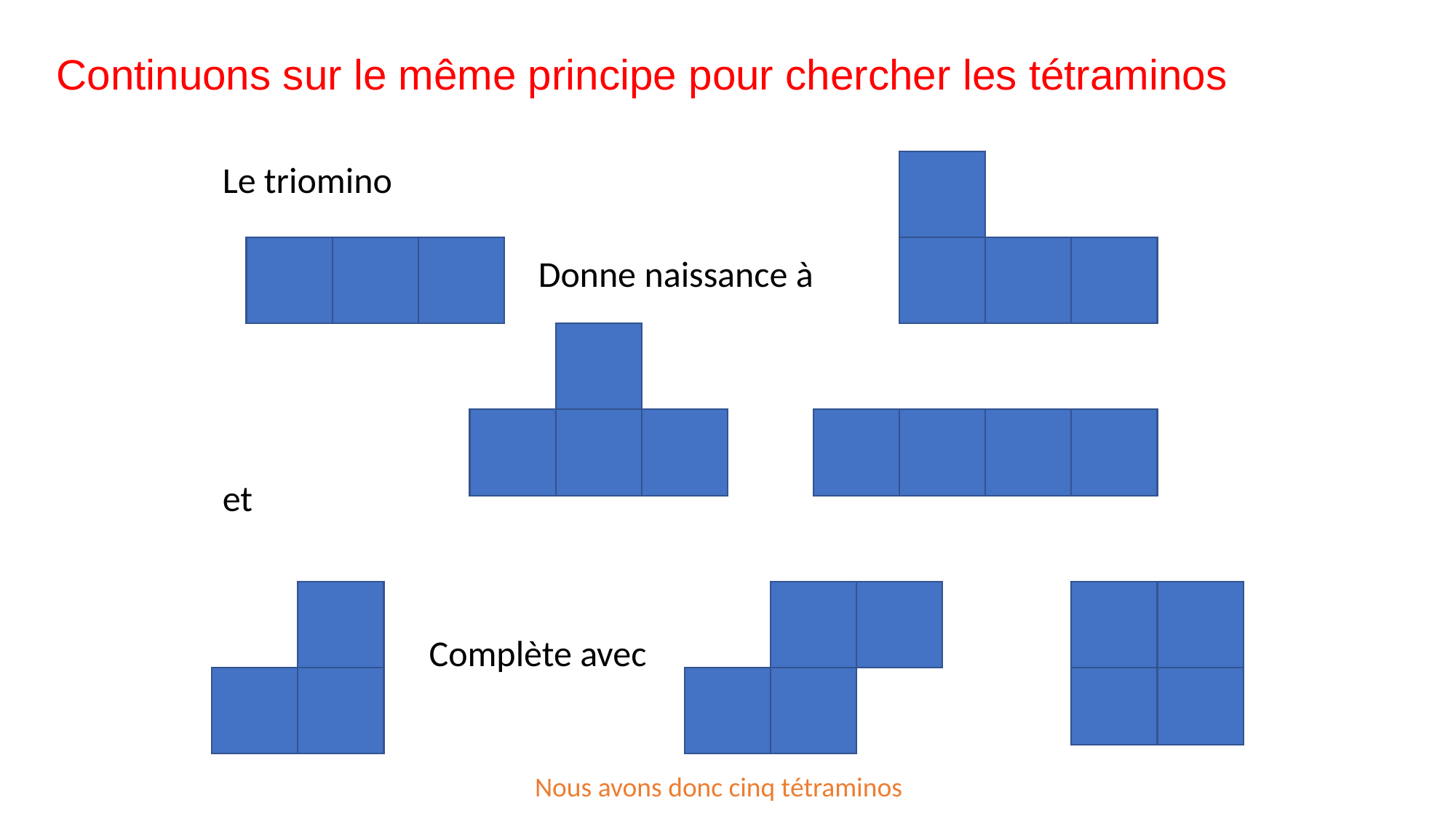

Continuons sur le même principe pour chercher les tétraminos
Le triomino

Donne naissance à

et

Complète avec
Nous avons donc cinq tétraminos